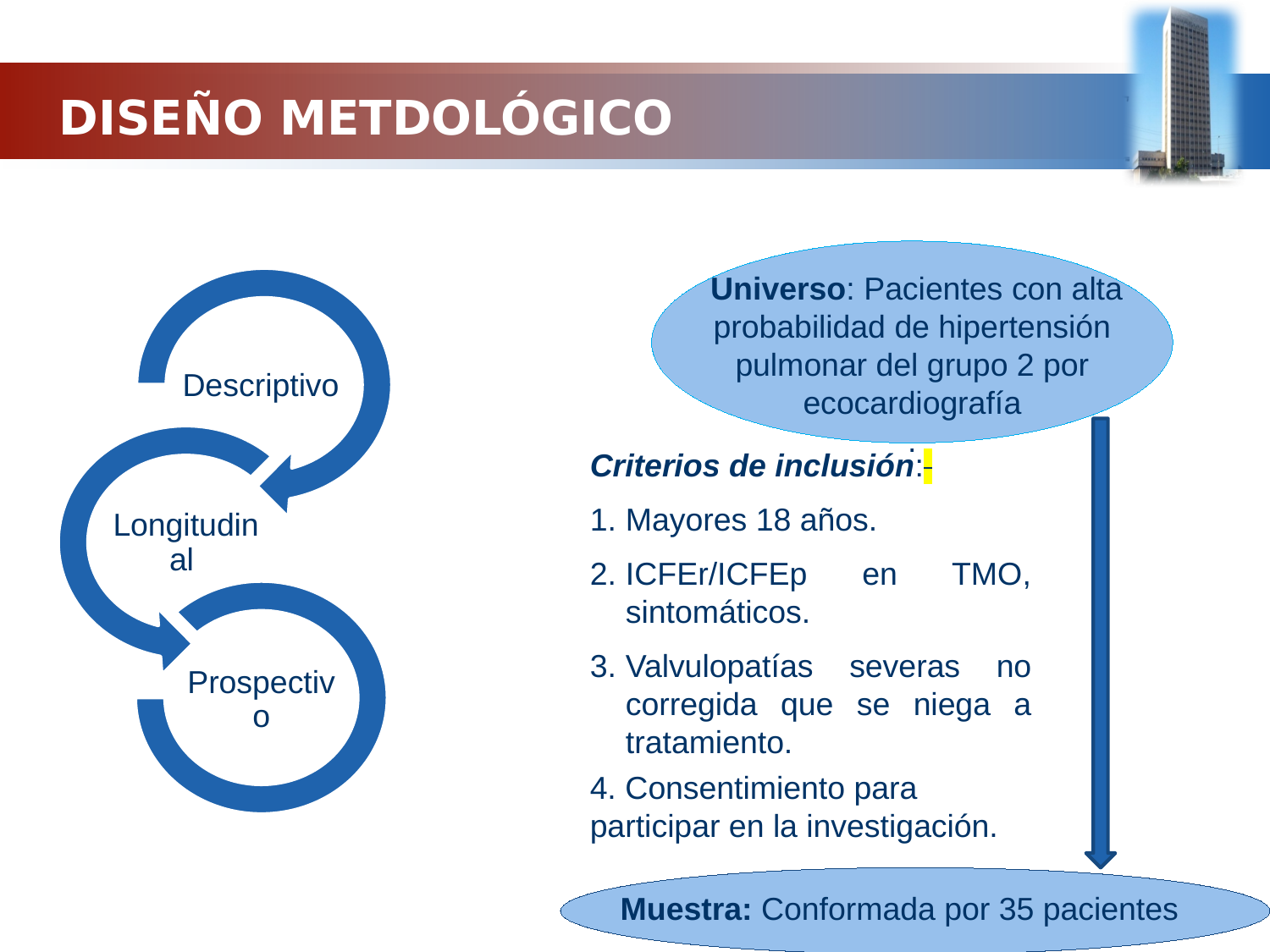

DISEÑO METDOLÓGICO

Descriptivo
Longitudinal
Prospectivo
 Universo: Pacientes con alta probabilidad de hipertensión pulmonar del grupo 2 por ecocardiografía
.

Criterios de inclusión:
Mayores 18 años.
ICFEr/ICFEp en TMO, sintomáticos.
Valvulopatías severas no corregida que se niega a tratamiento.
4. Consentimiento para participar en la investigación.

Muestra: Conformada por 35 pacientes
.